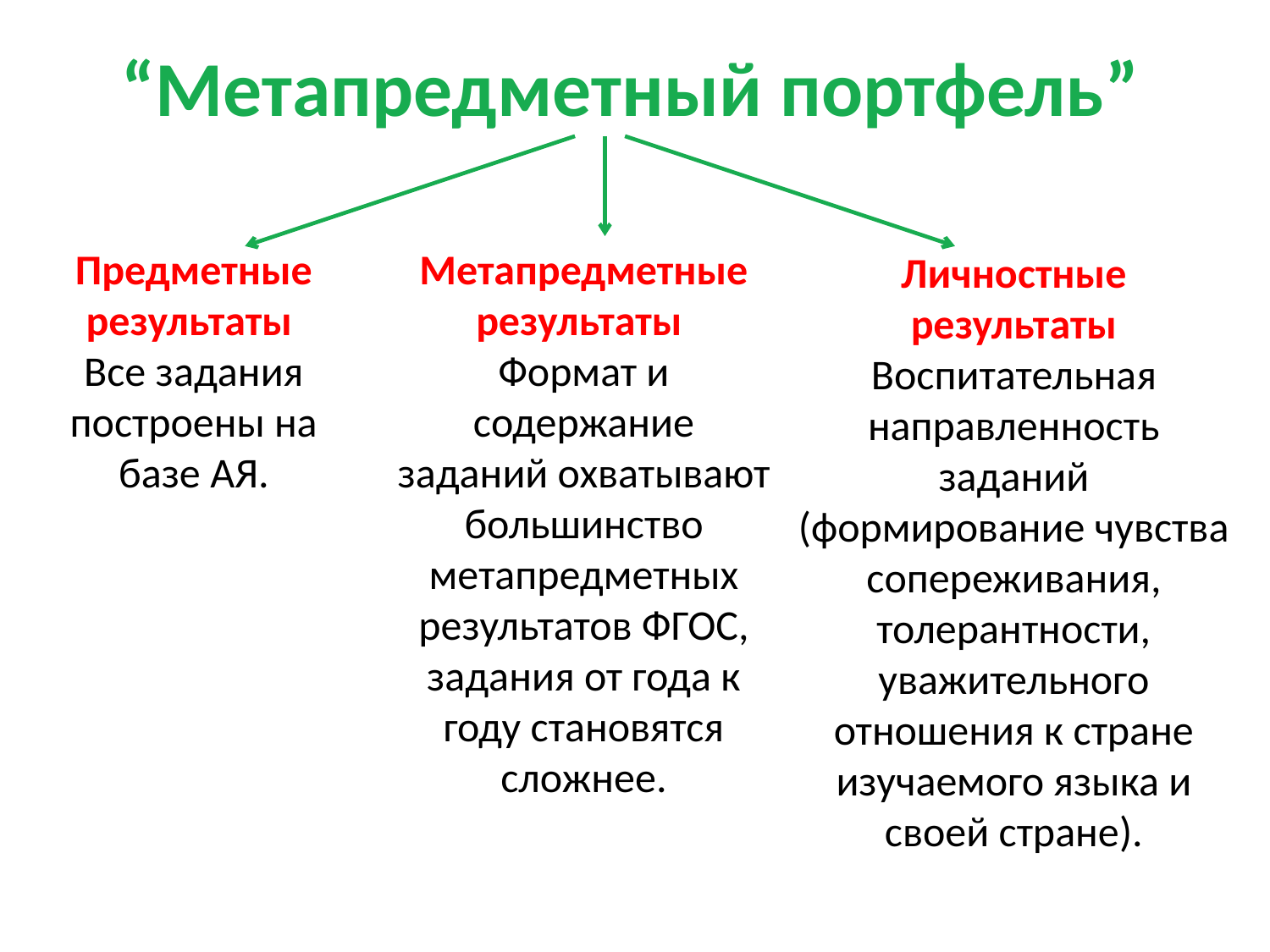

# “Метапредметный портфель”
Предметные результаты
Все задания построены на базе АЯ.
Метапредметные результаты
Формат и содержание заданий охватывают большинство метапредметных результатов ФГОС, задания от года к году становятся сложнее.
Личностные результаты Воспитательная направленность заданий (формирование чувства сопереживания, толерантности, уважительного отношения к стране изучаемого языка и своей стране).